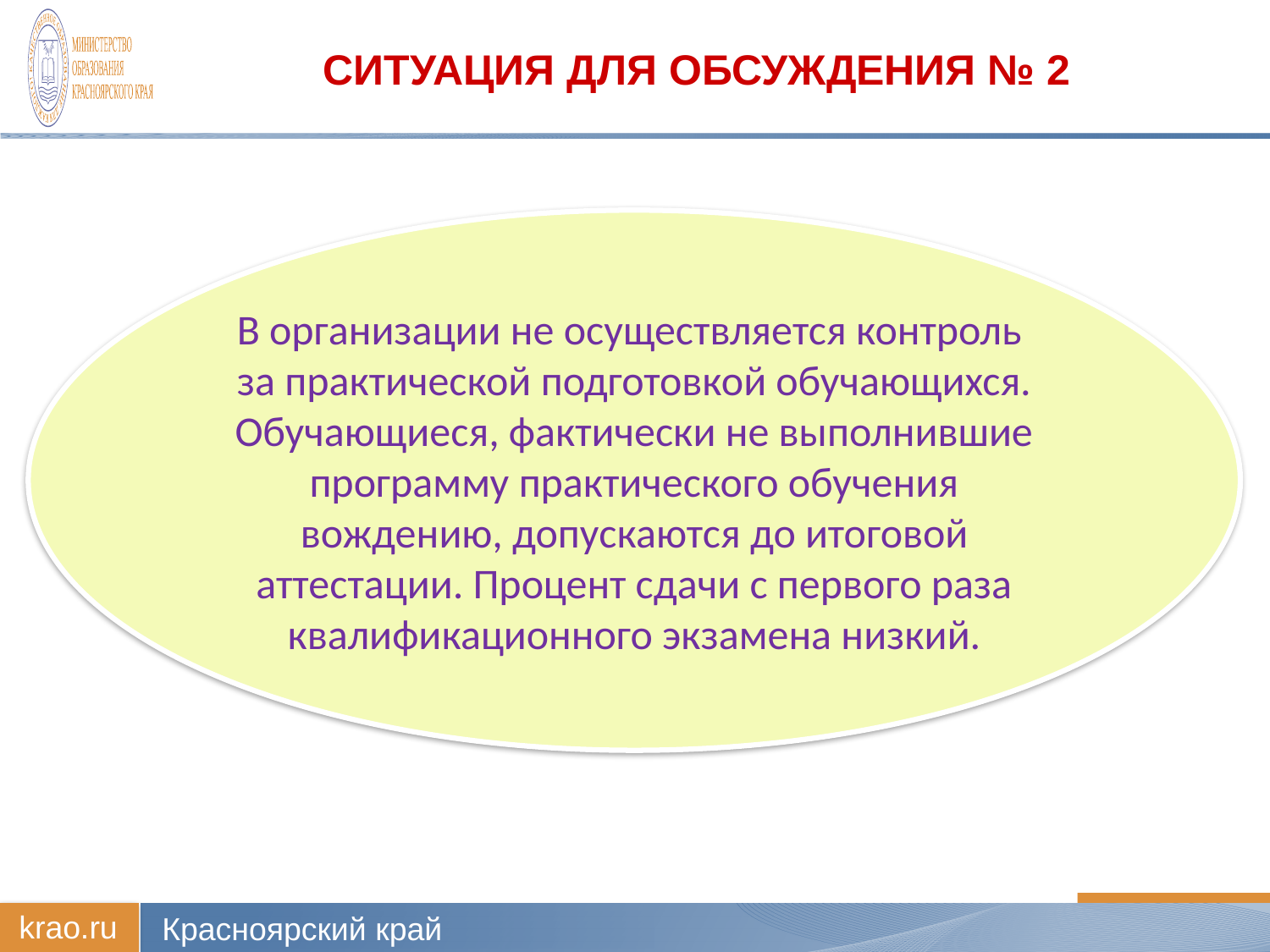

# Ситуация для обсуждения № 2
В организации не осуществляется контроль
за практической подготовкой обучающихся. Обучающиеся, фактически не выполнившие программу практического обучения вождению, допускаются до итоговой аттестации. Процент сдачи с первого раза квалификационного экзамена низкий.